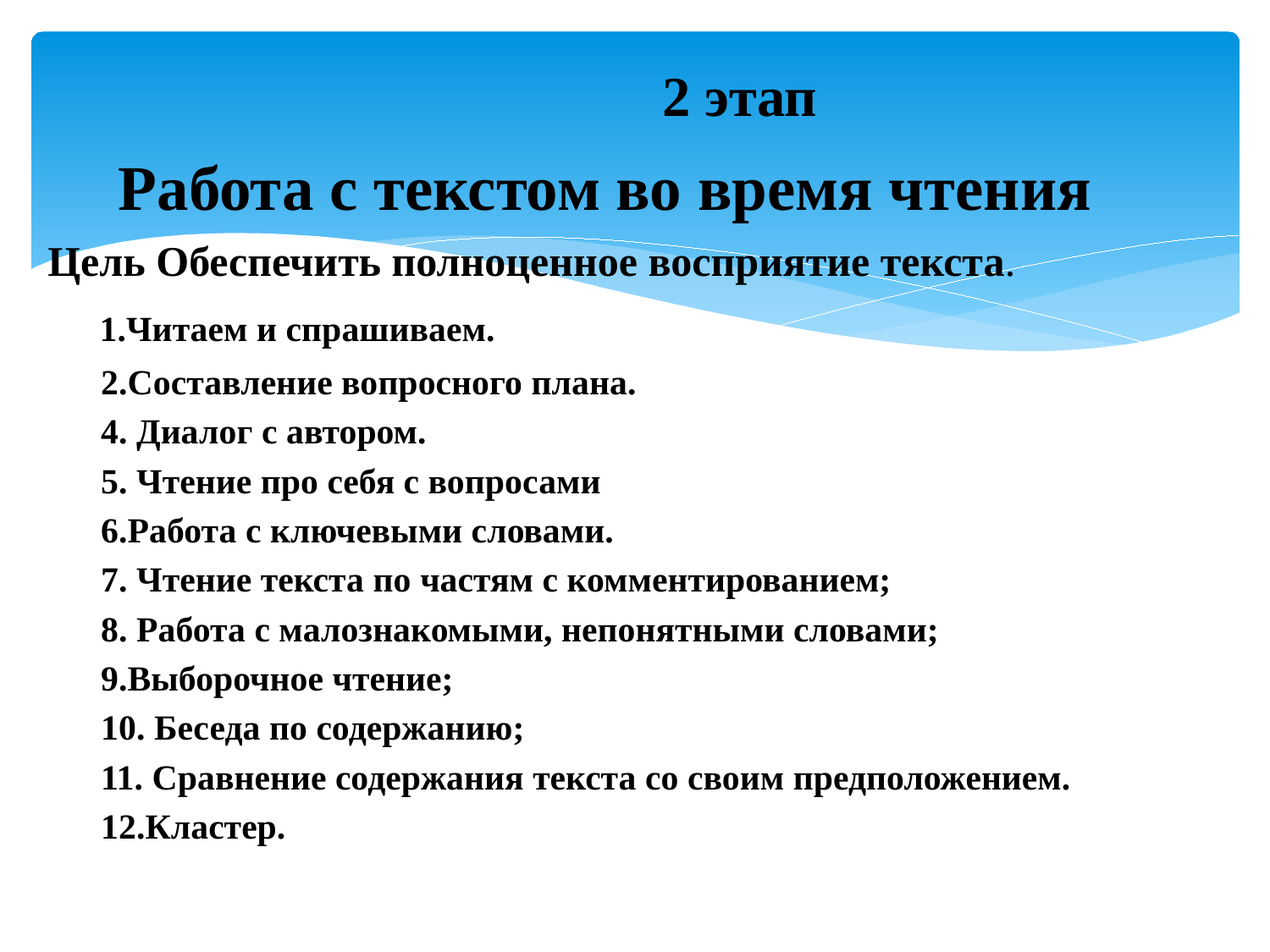

2 этап
Работа с текстом во время чтения
Цель Обеспечить полноценное восприятие текста.
 1.Читаем и спрашиваем.
      2.Составление вопросного плана.
      4. Диалог с автором.
      5. Чтение про себя с вопросами
      6.Работа с ключевыми словами.
      7. Чтение текста по частям с комментированием;
      8. Работа с малознакомыми, непонятными словами;
      9.Выборочное чтение;
      10. Беседа по содержанию;
      11. Сравнение содержания текста со своим предположением.
      12.Кластер.